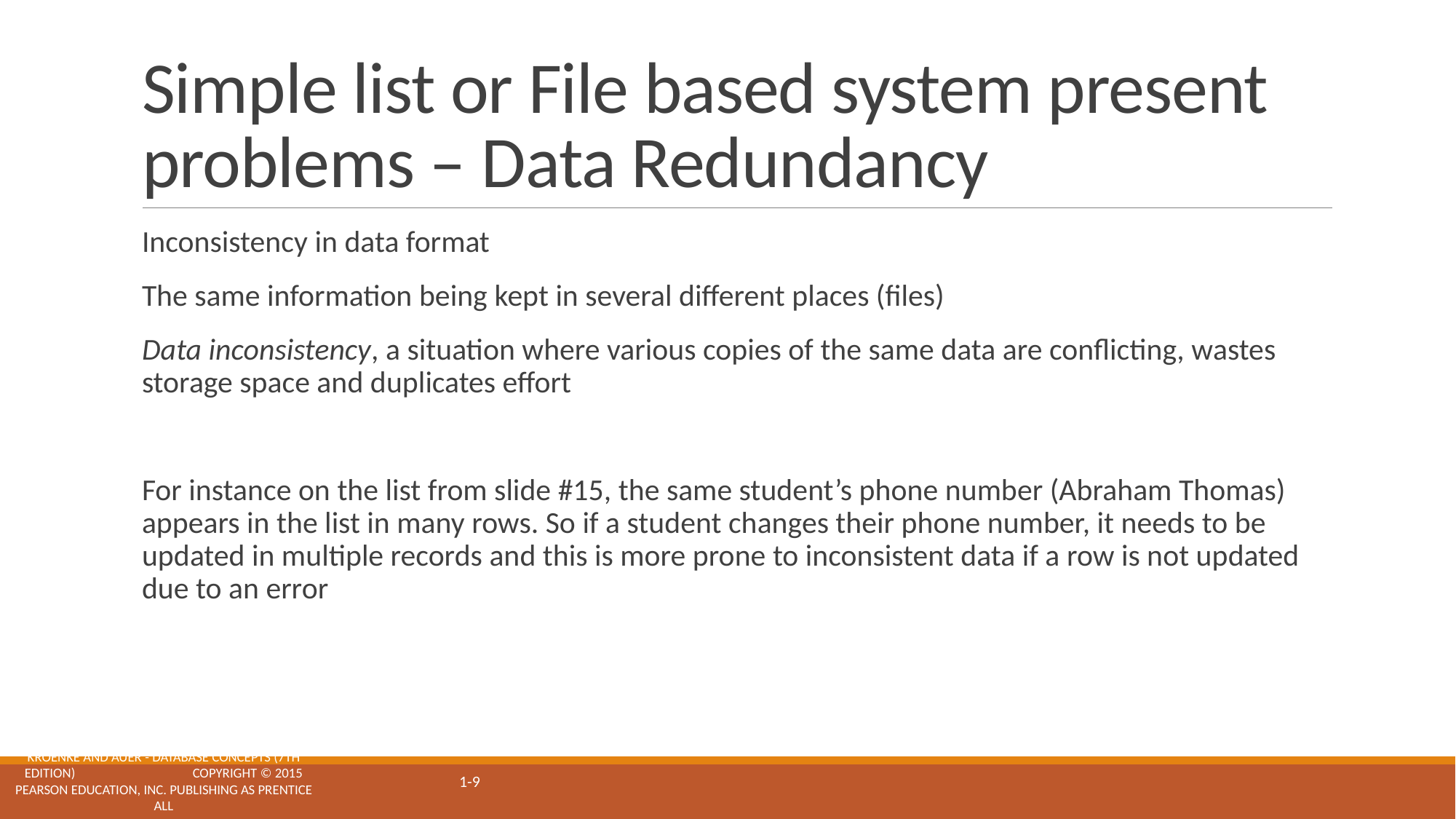

# Simple list or File based system present problems – Data Redundancy
Inconsistency in data format
The same information being kept in several different places (files)
Data inconsistency, a situation where various copies of the same data are conflicting, wastes storage space and duplicates effort

For instance on the list from slide #15, the same student’s phone number (Abraham Thomas) appears in the list in many rows. So if a student changes their phone number, it needs to be updated in multiple records and this is more prone to inconsistent data if a row is not updated due to an error

KROENKE and AUER - DATABASE CONCEPTS (7th Edition)                                      Copyright © 2015 Pearson Education, Inc. Publishing as Prentice all
1-9